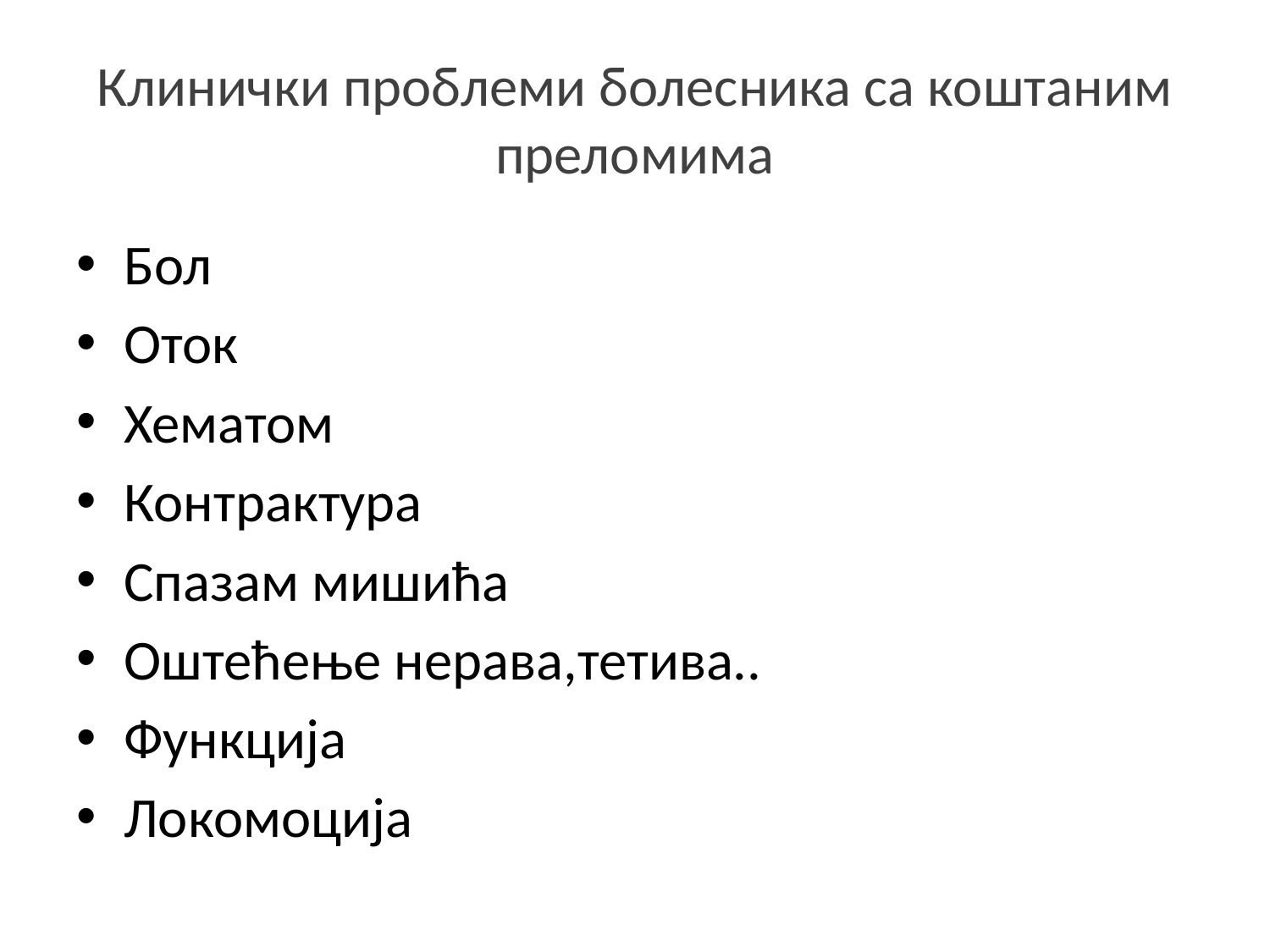

# Клинички проблеми болесника са коштаним преломима
Бол
Оток
Хематом
Контрактура
Спазам мишића
Оштећење нерава,тетива..
Функција
Локомоција